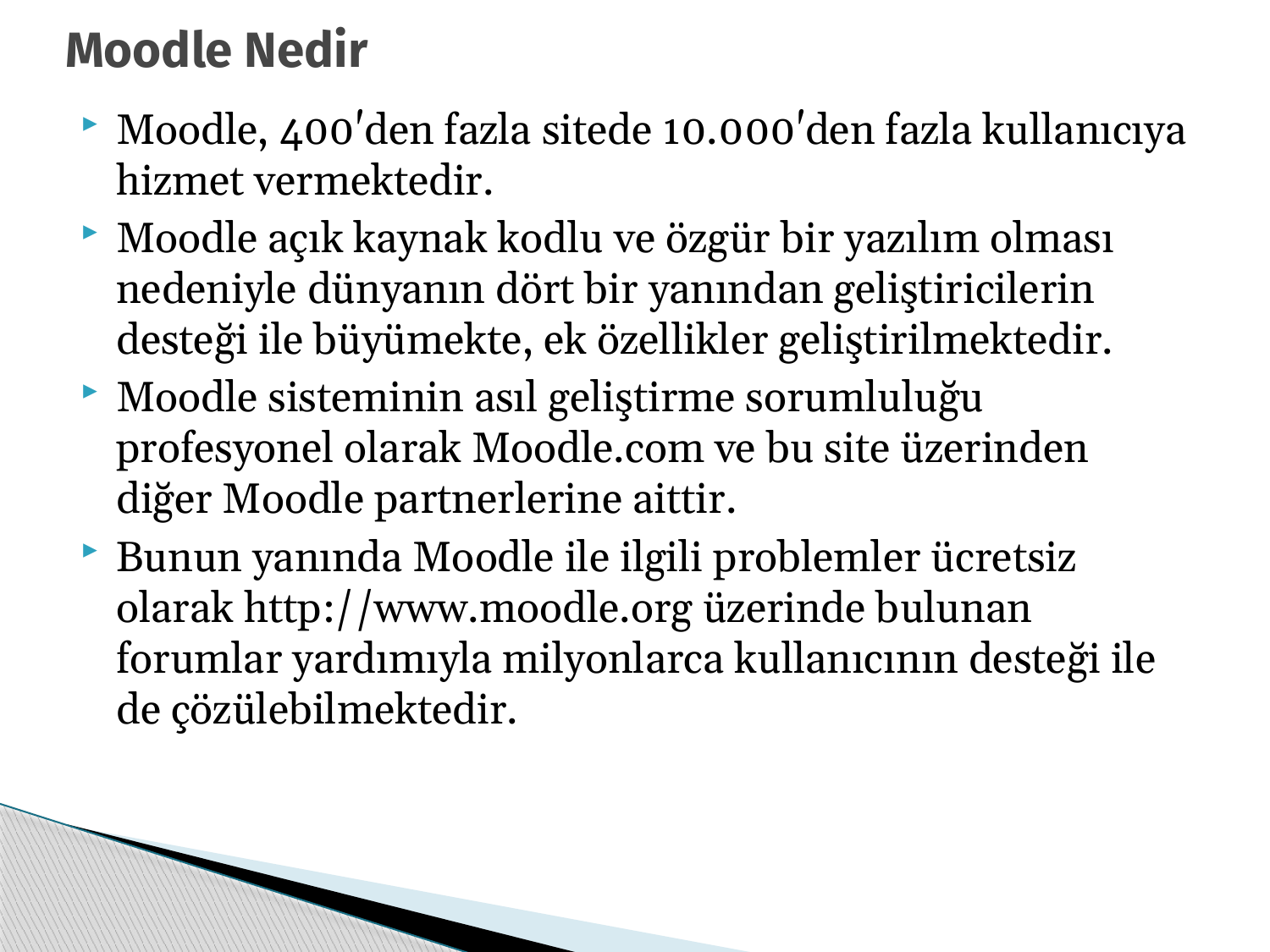

# Moodle Nedir
Moodle, 400'den fazla sitede 10.000'den fazla kullanıcıya hizmet vermektedir.
Moodle açık kaynak kodlu ve özgür bir yazılım olması nedeniyle dünyanın dört bir yanından geliştiricilerin desteği ile büyümekte, ek özellikler geliştirilmektedir.
Moodle sisteminin asıl geliştirme sorumluluğu profesyonel olarak Moodle.com ve bu site üzerinden diğer Moodle partnerlerine aittir.
Bunun yanında Moodle ile ilgili problemler ücretsiz olarak http://www.moodle.org üzerinde bulunan forumlar yardımıyla milyonlarca kullanıcının desteği ile de çözülebilmektedir.